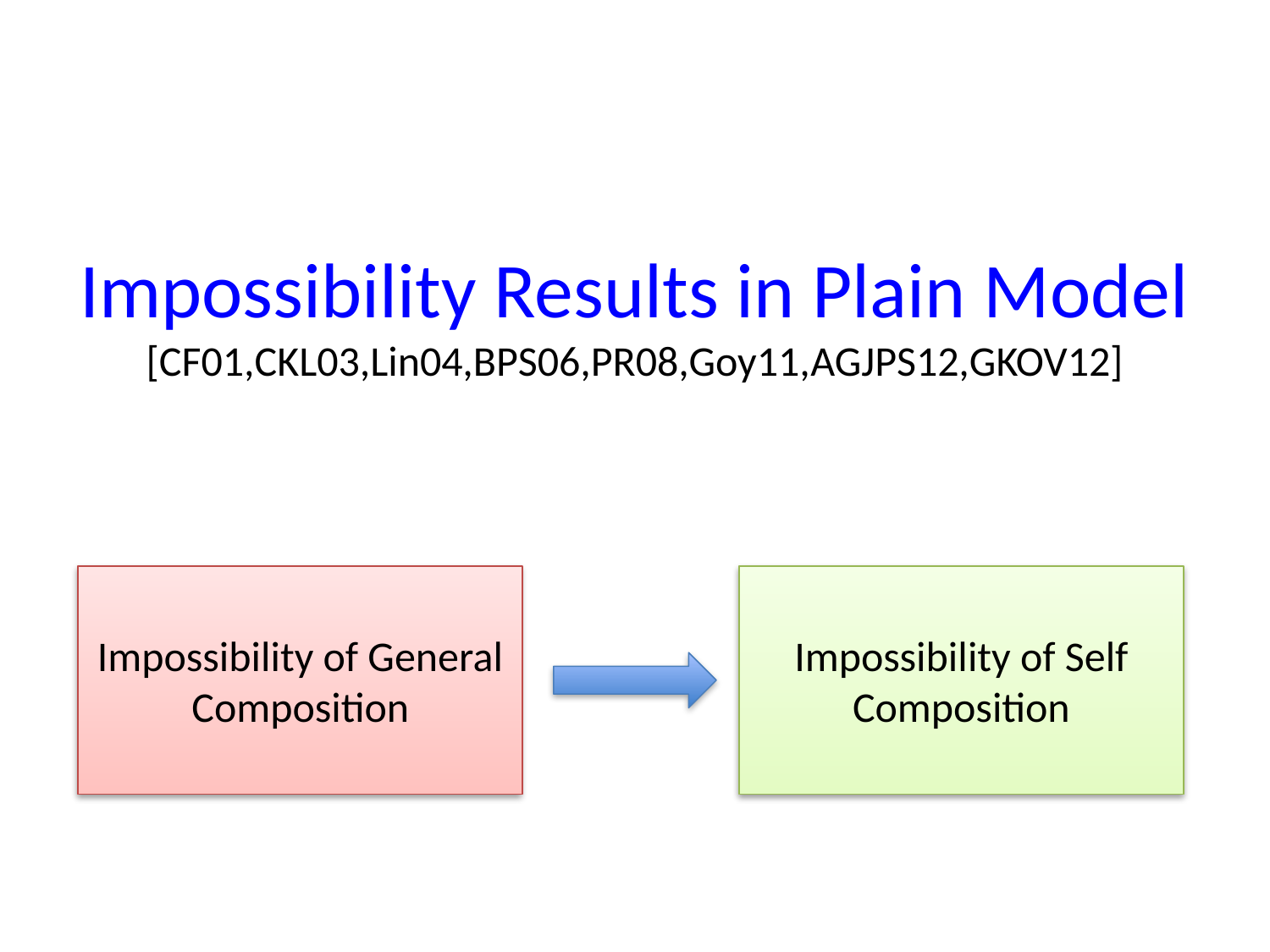

# Impossibility Results in Plain Model [CF01,CKL03,Lin04,BPS06,PR08,Goy11,AGJPS12,GKOV12]
Impossibility of General Composition
Impossibility of Self Composition